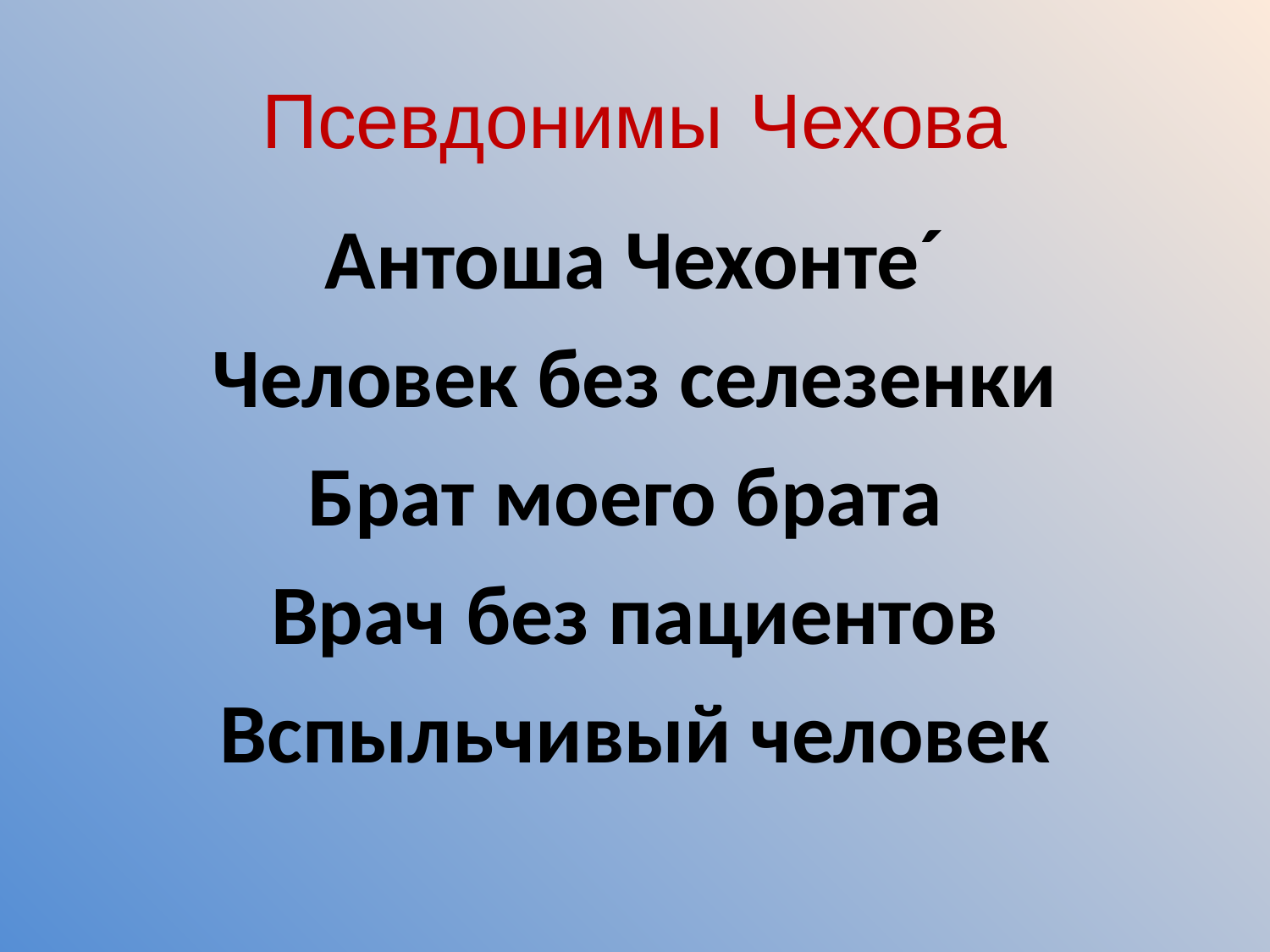

# Псевдонимы Чехова
Антоша Чехонте´
Человек без селезенки
Брат моего брата
Врач без пациентов
Вспыльчивый человек